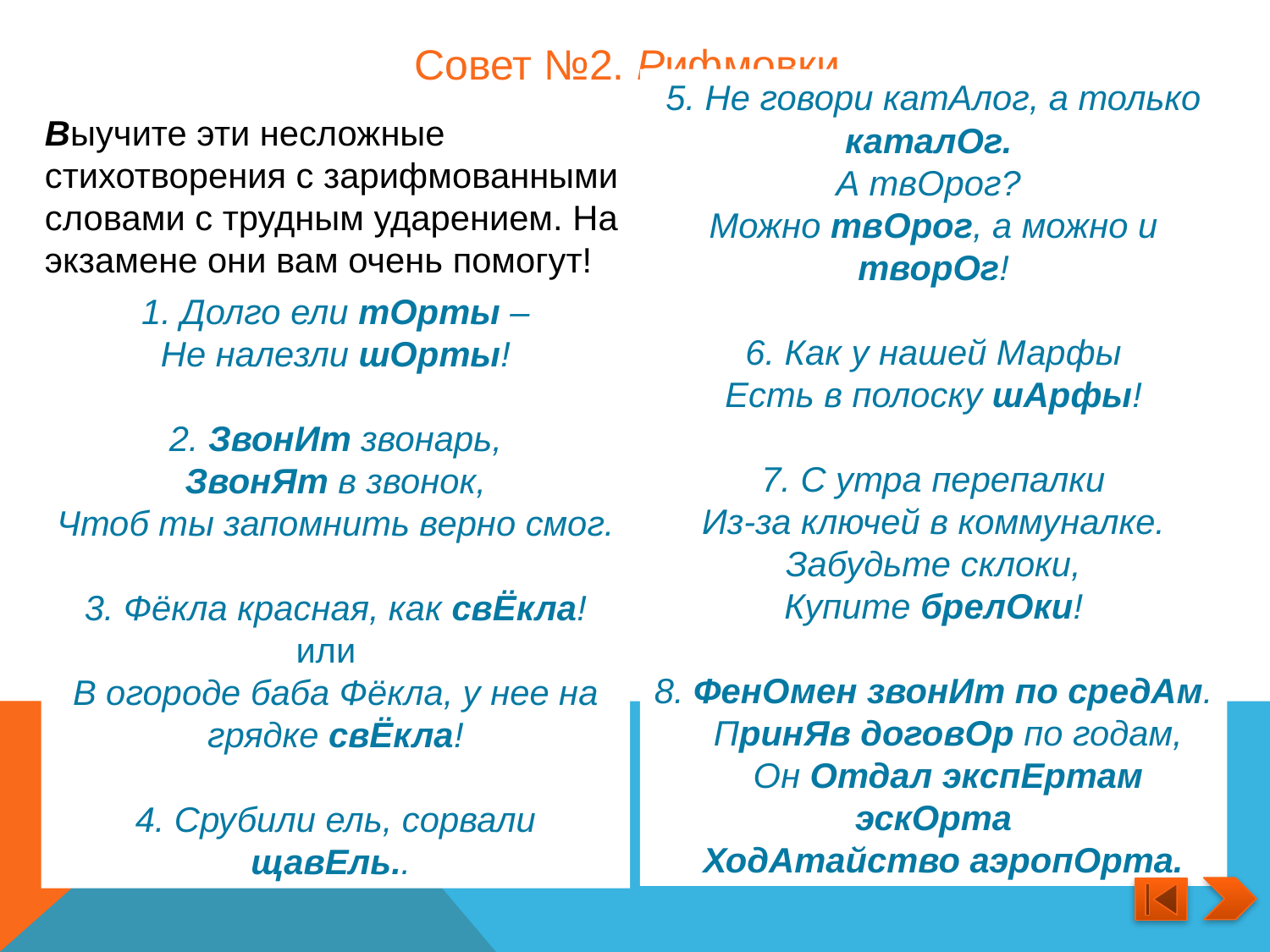

Совет №2. Рифмовки
Выучите эти несложные стихотворения с зарифмованными словами с трудным ударением. На экзамене они вам очень помогут!
5. Не говори катАлог, а только каталОг.
А твОрог?
Можно твОрог, а можно и творОг!

6. Как у нашей Марфы
Есть в полоску шАрфы!

7. С утра перепалки
Из-за ключей в коммуналке.
Забудьте склоки,
Купите брелОки!

8. ФенОмен звонИт по средАм.
   ПринЯв договОр по годам,
   Он Отдал экспЕртам эскОрта
   ХодАтайство аэропОрта.
1. Долго ели тОрты –
Не налезли шОрты!

2. ЗвонИт звонарь,
ЗвонЯт в звонок,
Чтоб ты запомнить верно смог.

3. Фёкла красная, как свЁкла! или
В огороде баба Фёкла, у нее на грядке свЁкла!

4. Срубили ель, сорвали щавЕль..